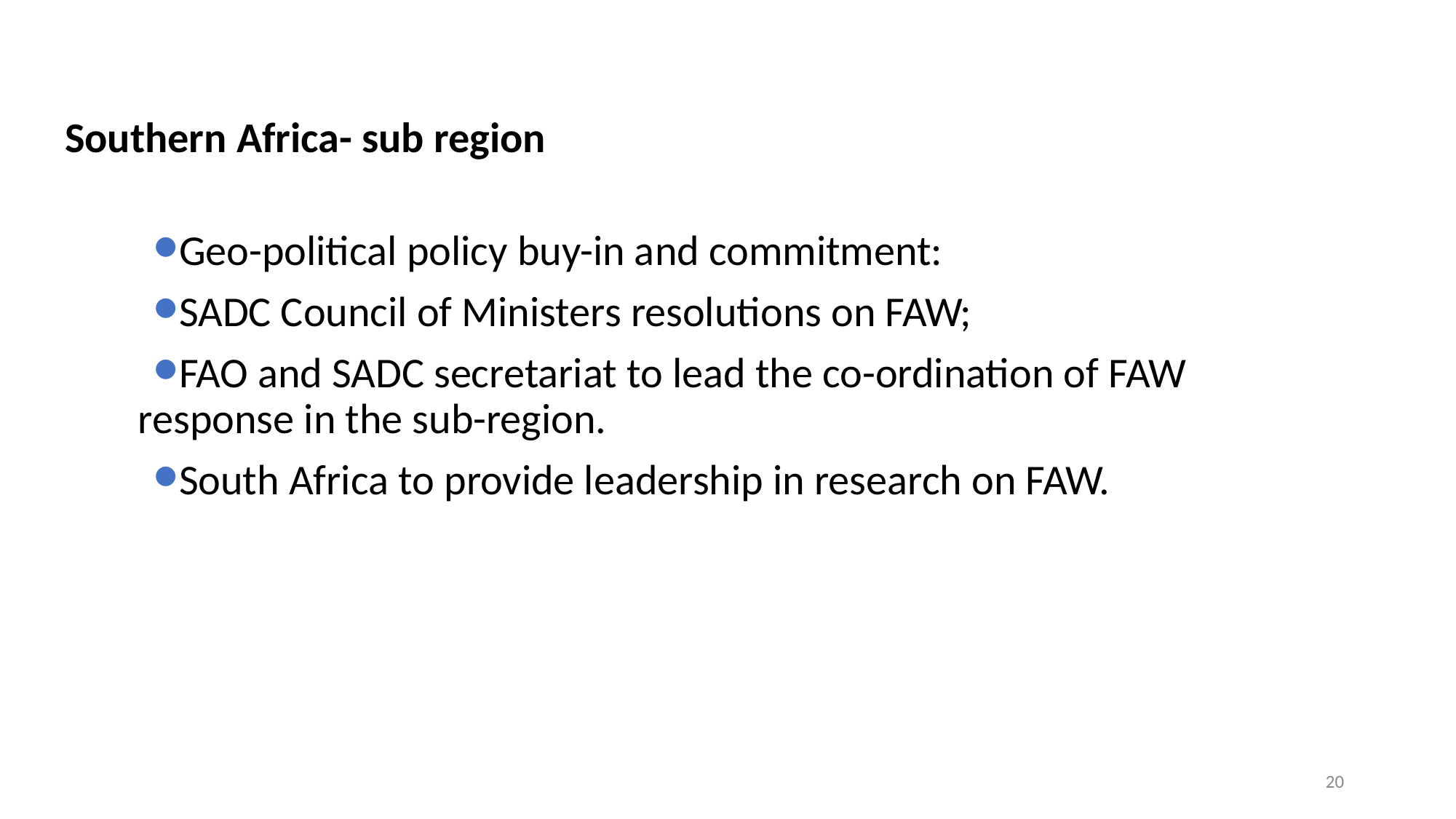

# Southern Africa- sub region
Geo-political policy buy-in and commitment:
SADC Council of Ministers resolutions on FAW;
FAO and SADC secretariat to lead the co-ordination of FAW response in the sub-region.
South Africa to provide leadership in research on FAW.
20